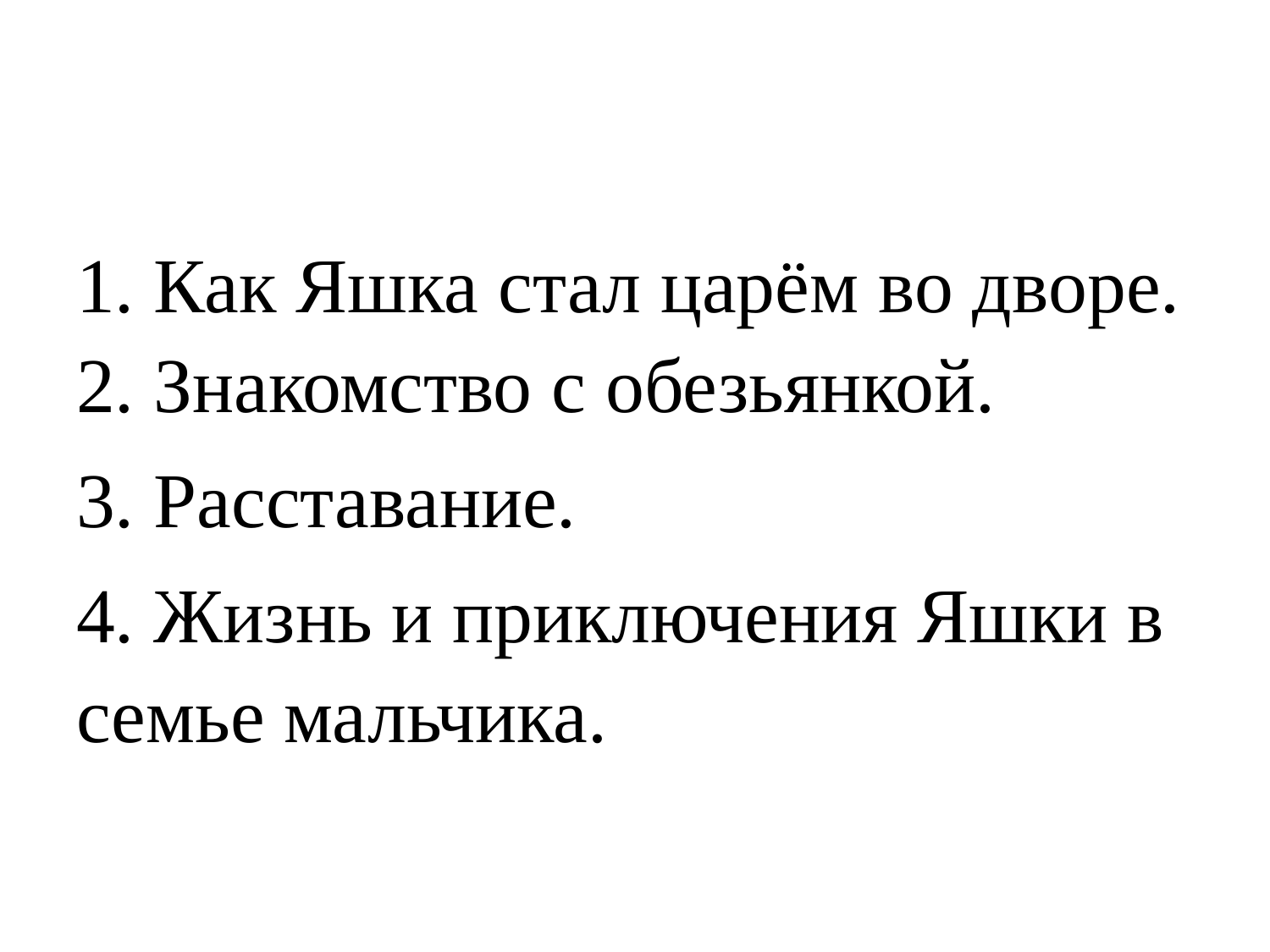

#
1. Как Яшка стал царём во дворе. 2. Знакомство с обезьянкой.
3. Расставание.
4. Жизнь и приключения Яшки в семье мальчика.